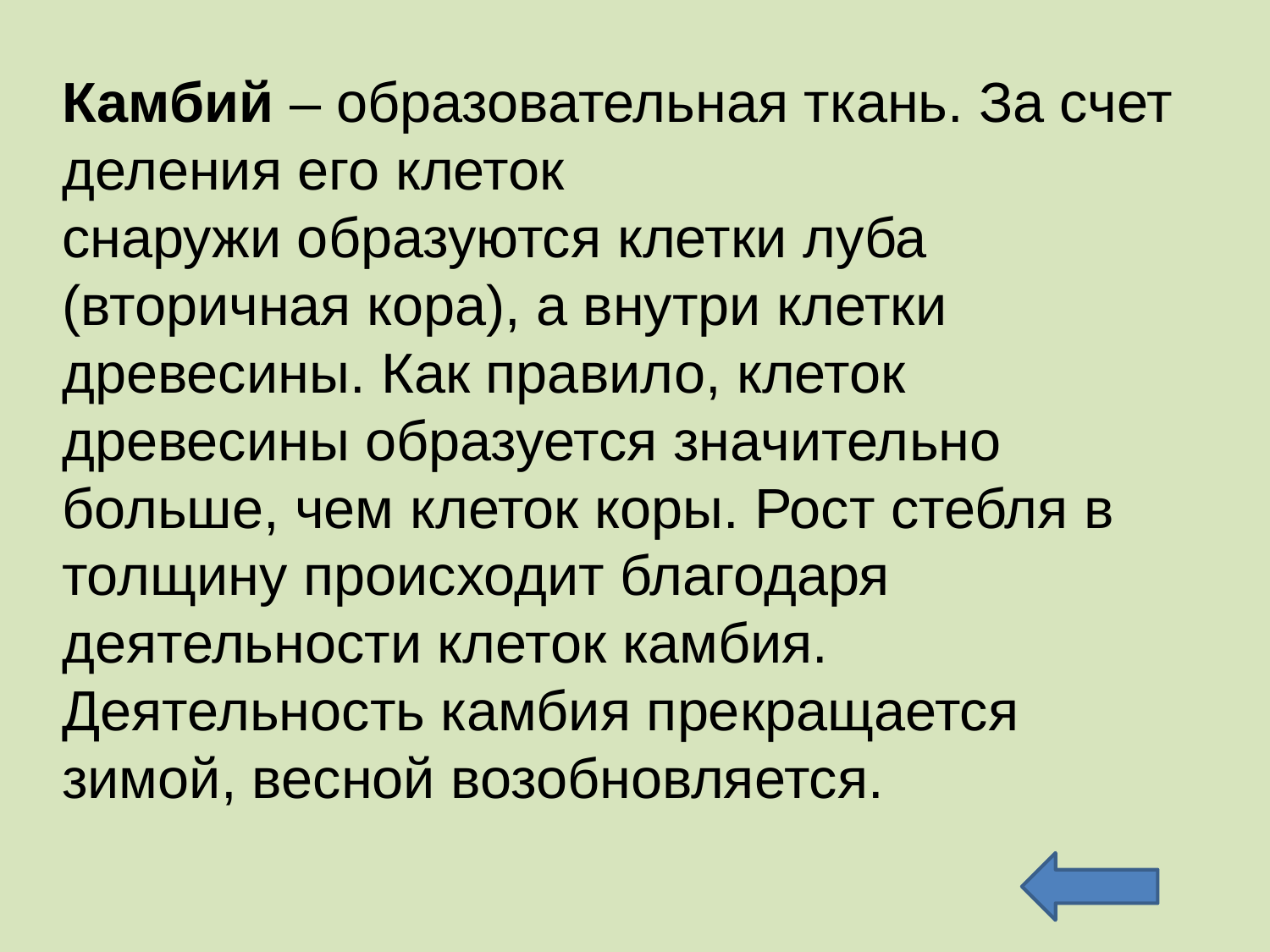

Камбий – образовательная ткань. За счет деления его клеток
снаружи образуются клетки луба (вторичная кора), а внутри клетки древесины. Как правило, клеток древесины образуется значительно больше, чем клеток коры. Рост стебля в толщину происходит благодаря деятельности клеток камбия. Деятельность камбия прекращается зимой, весной возобновляется.